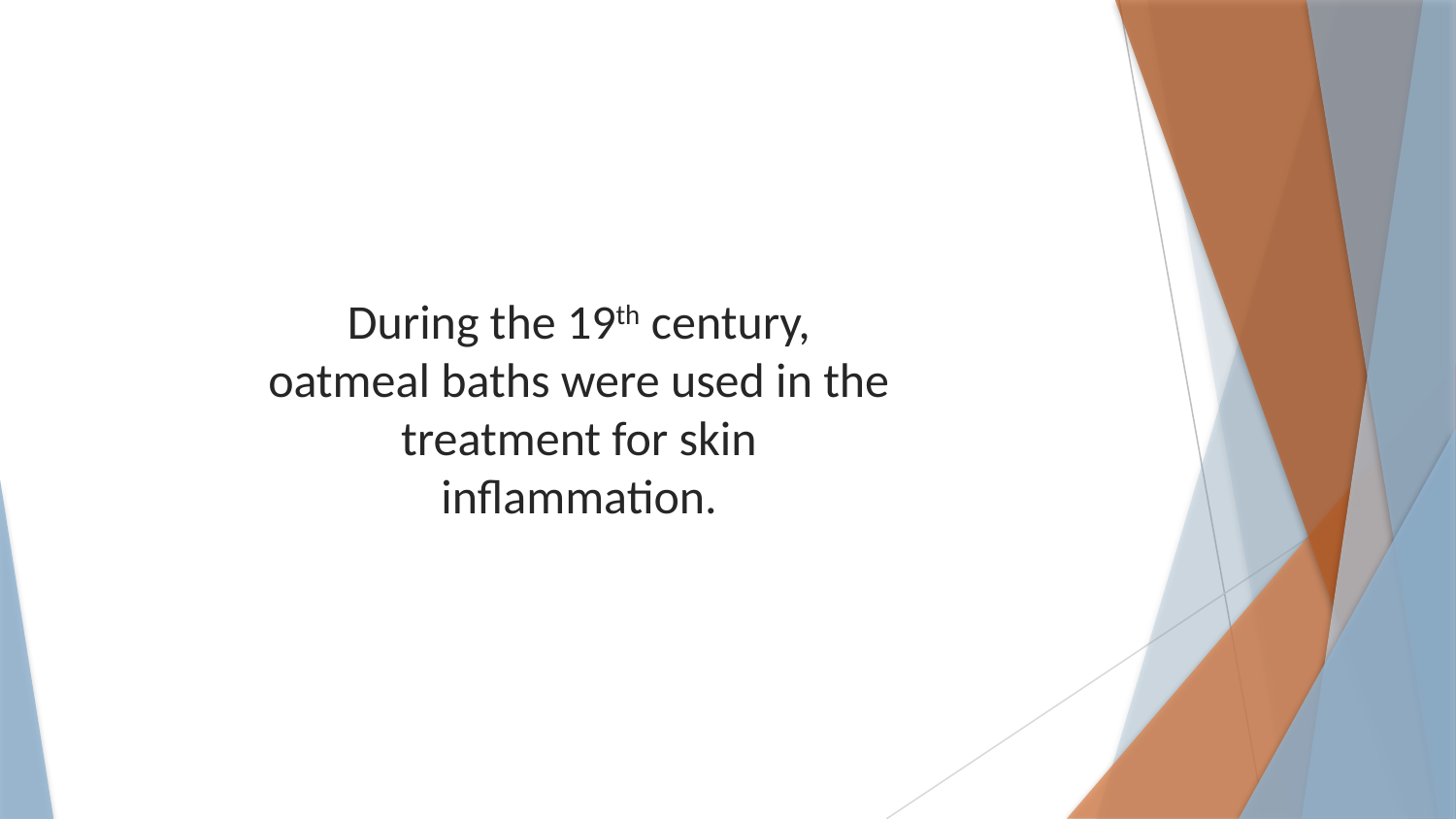

During the 19th century, oatmeal baths were used in the treatment for skin inflammation.